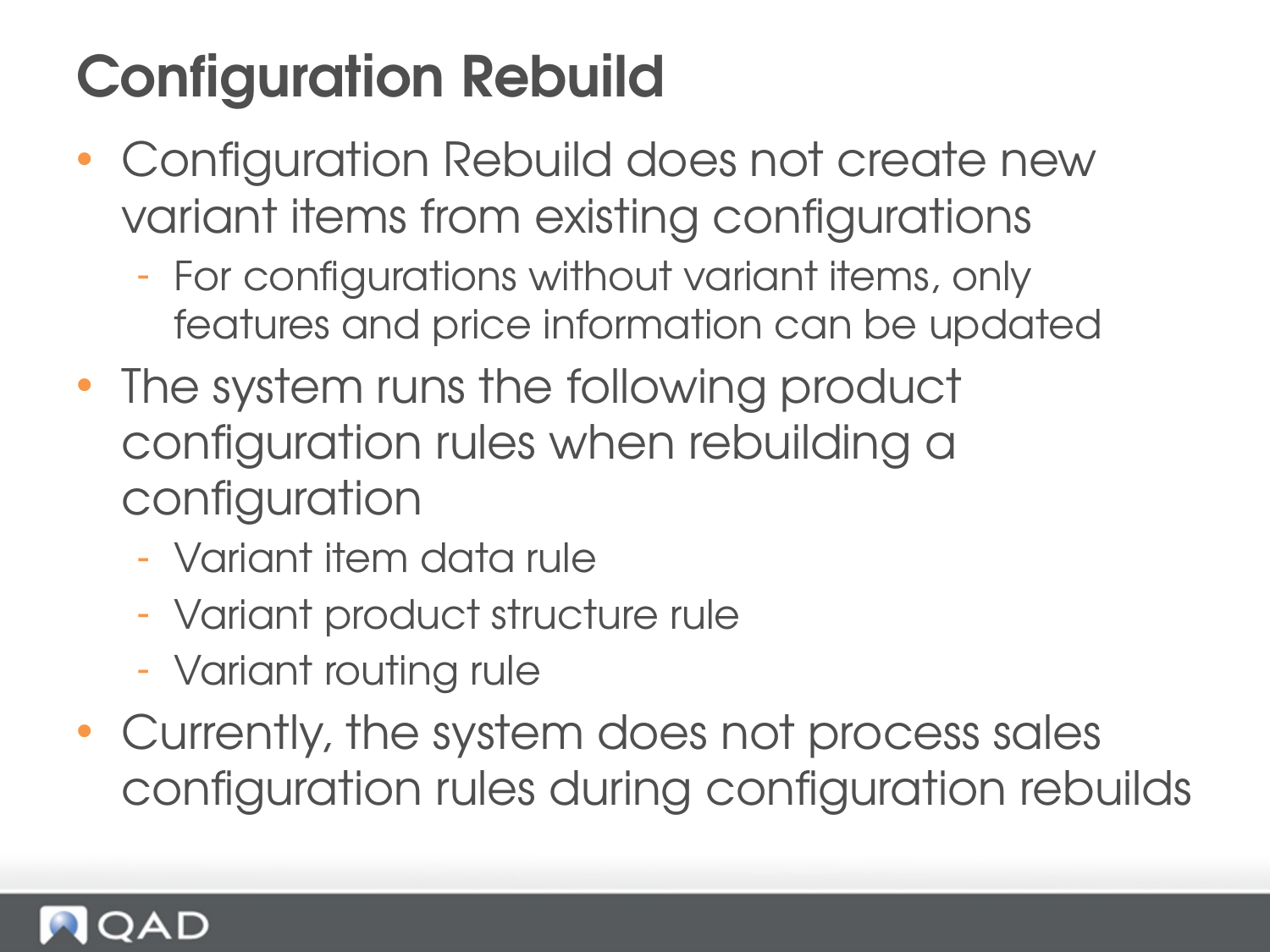

# Configuration Rebuild
Configuration Rebuild does not create new variant items from existing configurations
For configurations without variant items, only features and price information can be updated
The system runs the following product configuration rules when rebuilding a configuration
Variant item data rule
Variant product structure rule
Variant routing rule
Currently, the system does not process sales configuration rules during configuration rebuilds